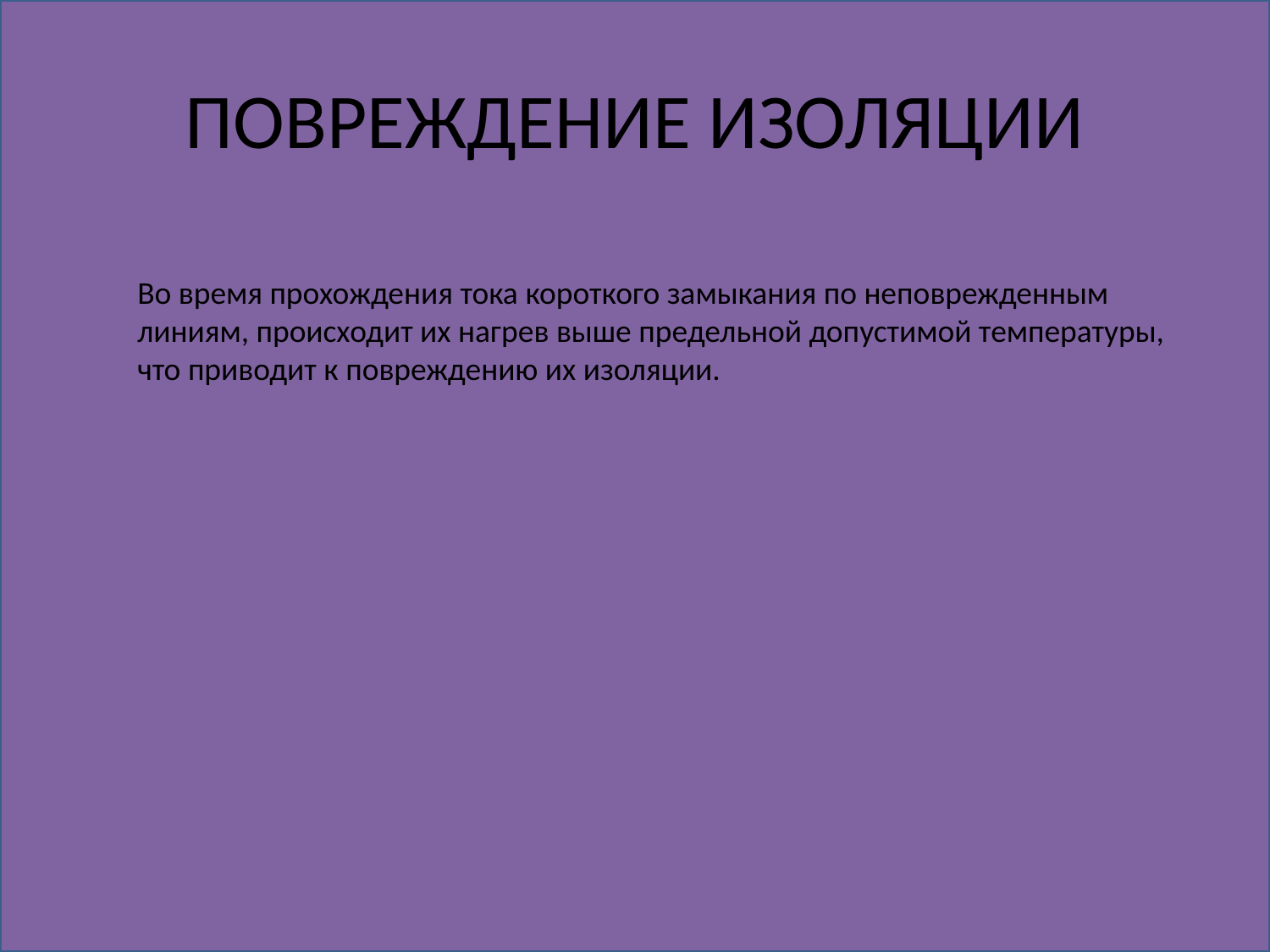

# ПОВРЕЖДЕНИЕ ИЗОЛЯЦИИ
Во время прохождения тока короткого замыкания по неповрежденным линиям, происходит их нагрев выше предельной допустимой температуры, что приводит к повреждению их изоляции.